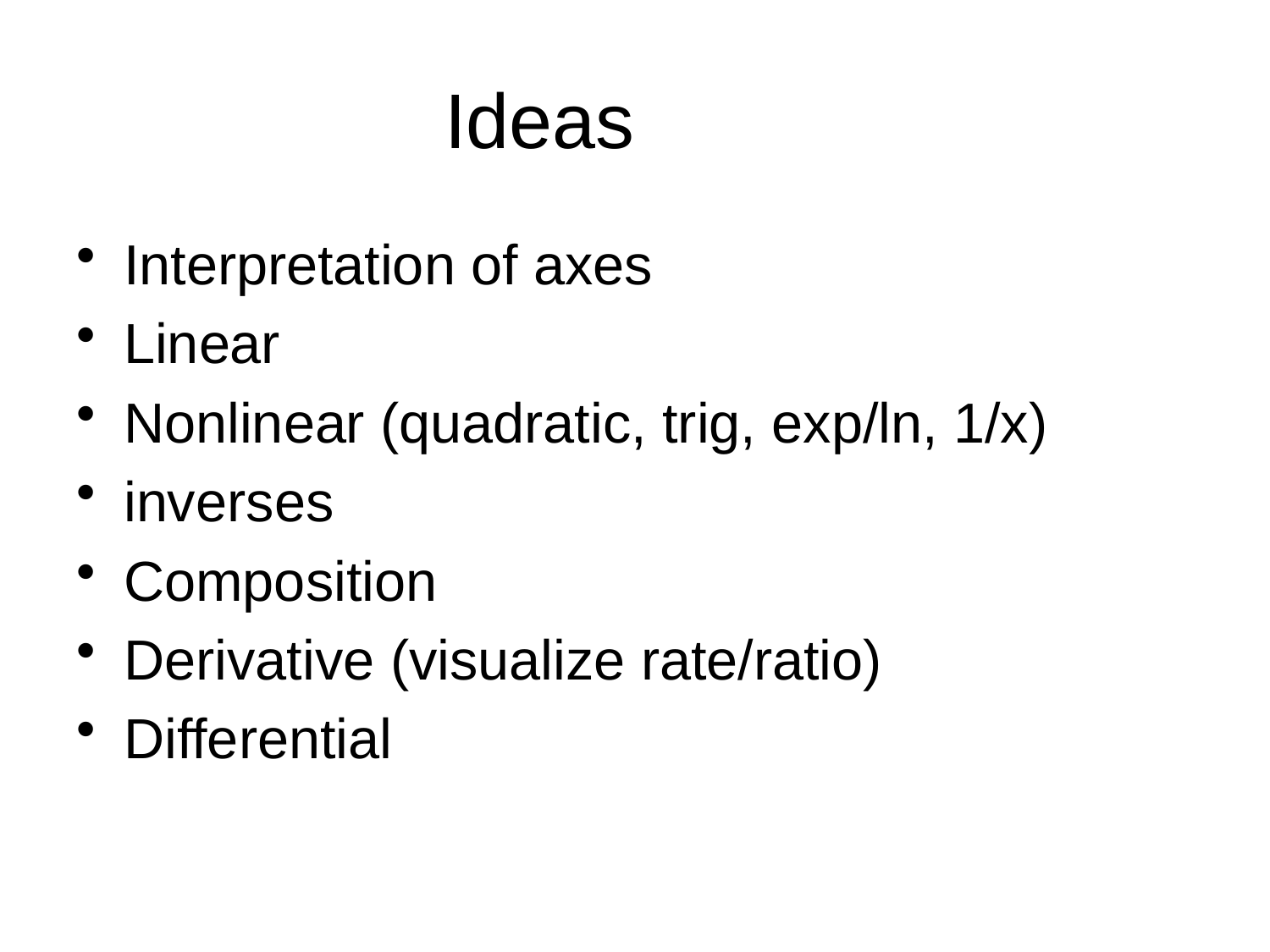

# Ideas
Interpretation of axes
Linear
Nonlinear (quadratic, trig, exp/ln, 1/x)
inverses
Composition
Derivative (visualize rate/ratio)
Differential